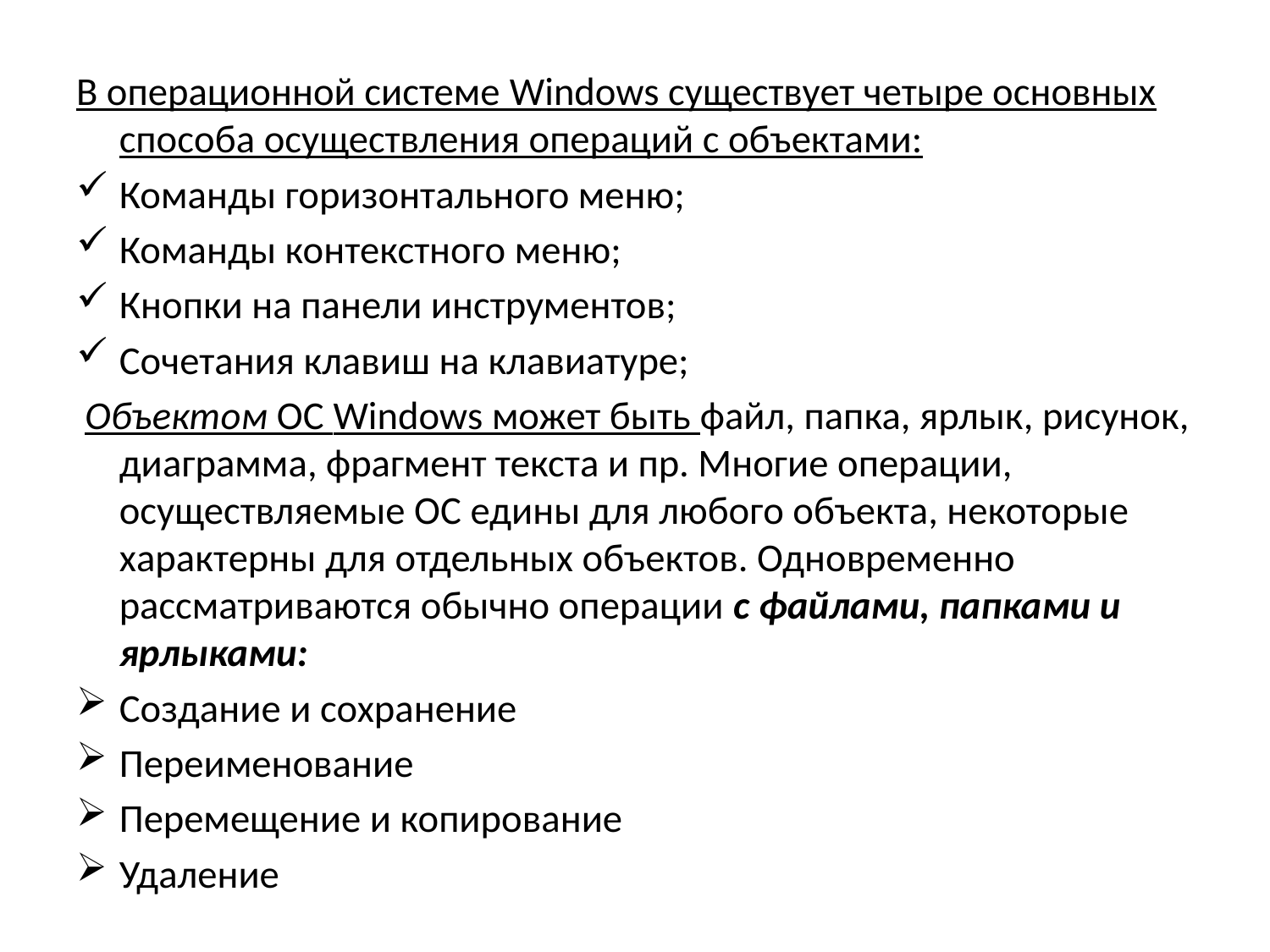

В операционной системе Windows существует четыре основных способа осуществления операций с объектами:
Команды горизонтального меню;
Команды контекстного меню;
Кнопки на панели инструментов;
Сочетания клавиш на клавиатуре;
 Объектом ОС Windows может быть файл, папка, ярлык, рисунок, диаграмма, фрагмент текста и пр. Многие операции, осуществляемые ОС едины для любого объекта, некоторые характерны для отдельных объектов. Одновременно рассматриваются обычно операции с файлами, папками и ярлыками:
Создание и сохранение
Переименование
Перемещение и копирование
Удаление